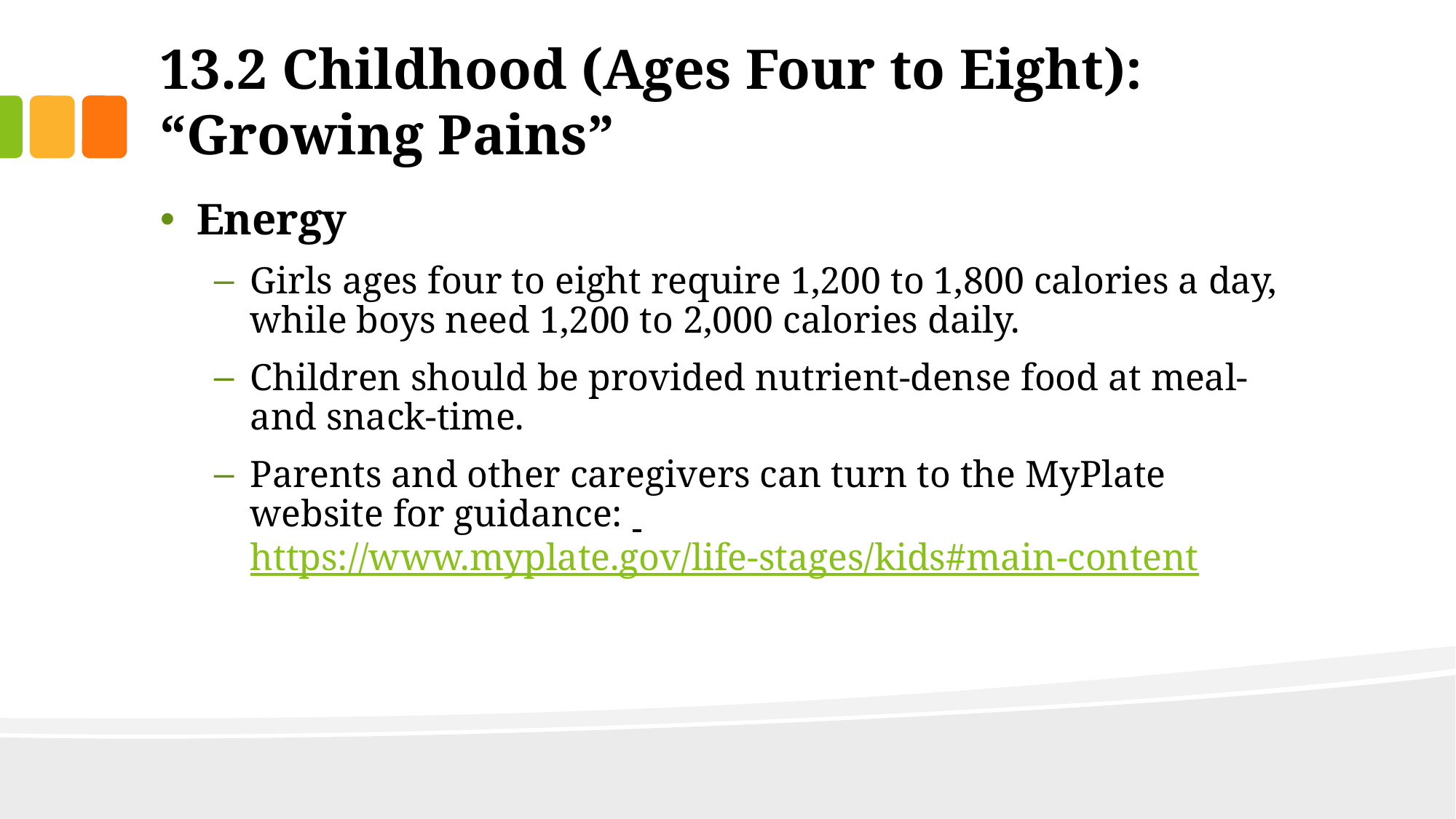

# 13.2 Childhood (Ages Four to Eight): “Growing Pains”
Energy
Girls ages four to eight require 1,200 to 1,800 calories a day, while boys need 1,200 to 2,000 calories daily.
Children should be provided nutrient-dense food at meal- and snack-time.
Parents and other caregivers can turn to the MyPlate website for guidance:  https://www.myplate.gov/life-stages/kids#main-content